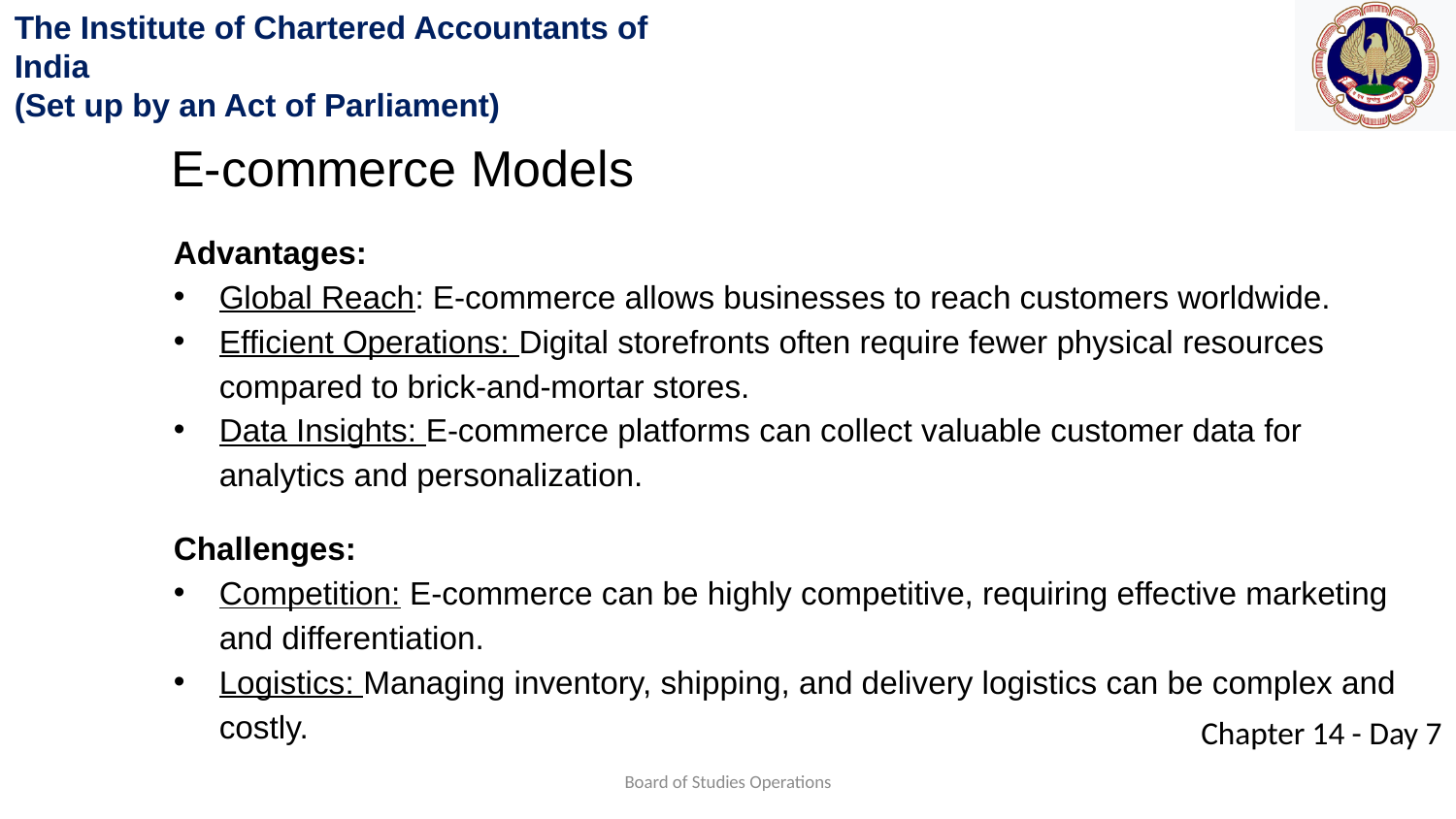

E-commerce Models
Advantages:
Global Reach: E-commerce allows businesses to reach customers worldwide.
Efficient Operations: Digital storefronts often require fewer physical resources compared to brick-and-mortar stores.
Data Insights: E-commerce platforms can collect valuable customer data for analytics and personalization.

Challenges:
Competition: E-commerce can be highly competitive, requiring effective marketing and differentiation.
Logistics: Managing inventory, shipping, and delivery logistics can be complex and costly.
Board of Studies Operations